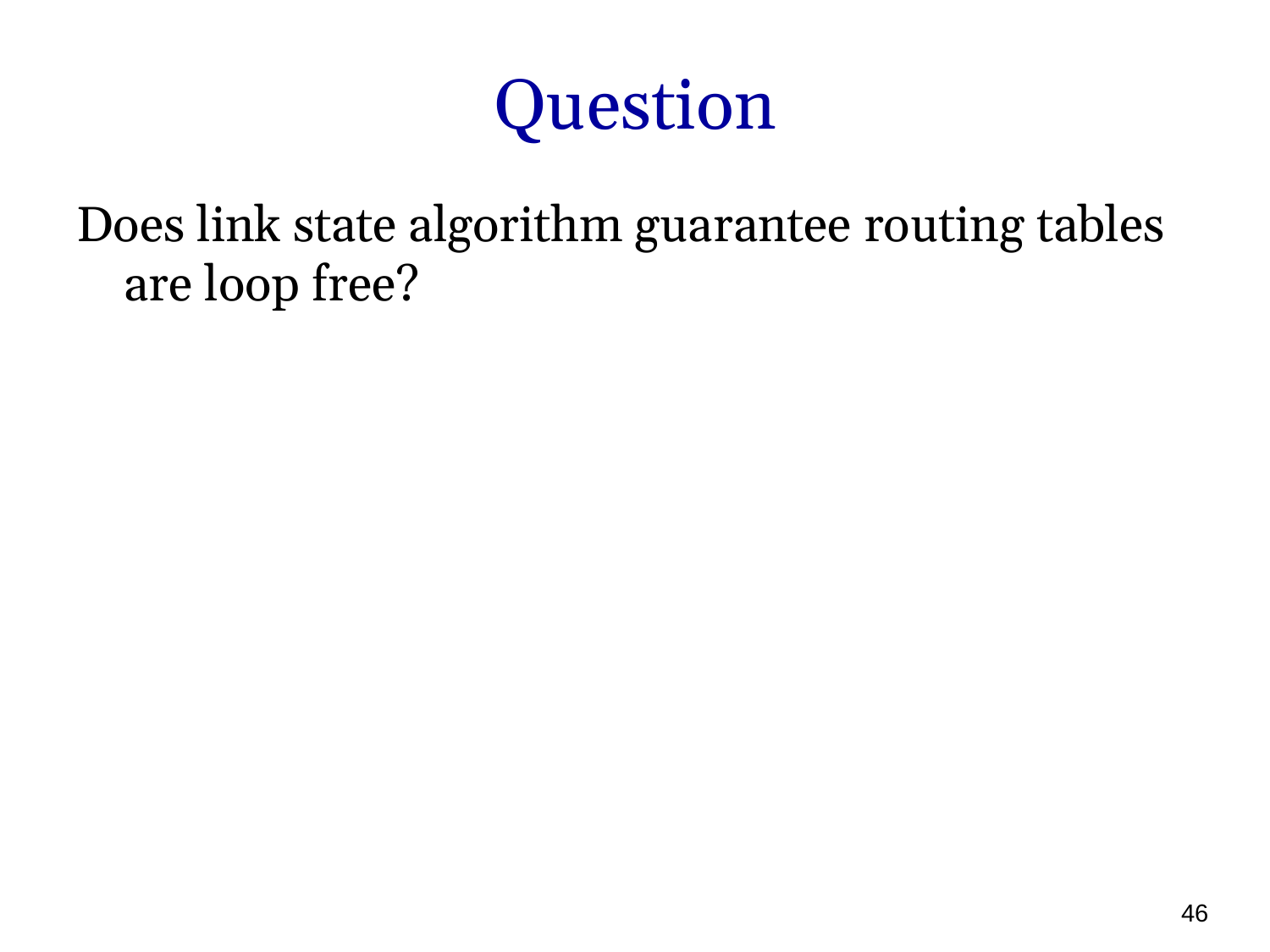

# Question
Does link state algorithm guarantee routing tables are loop free?
46